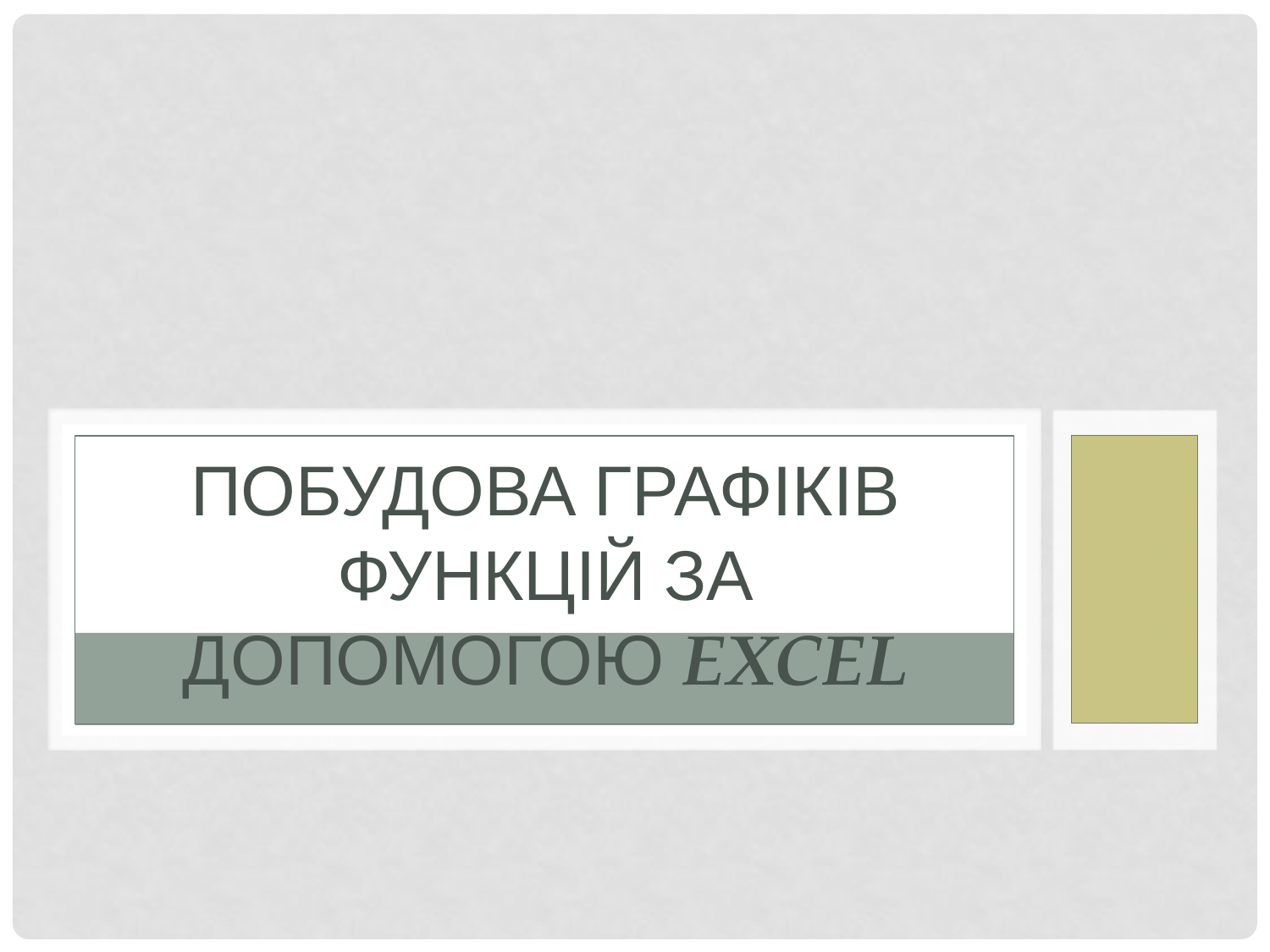

# Побудова графіків функцій за допомогою Excel